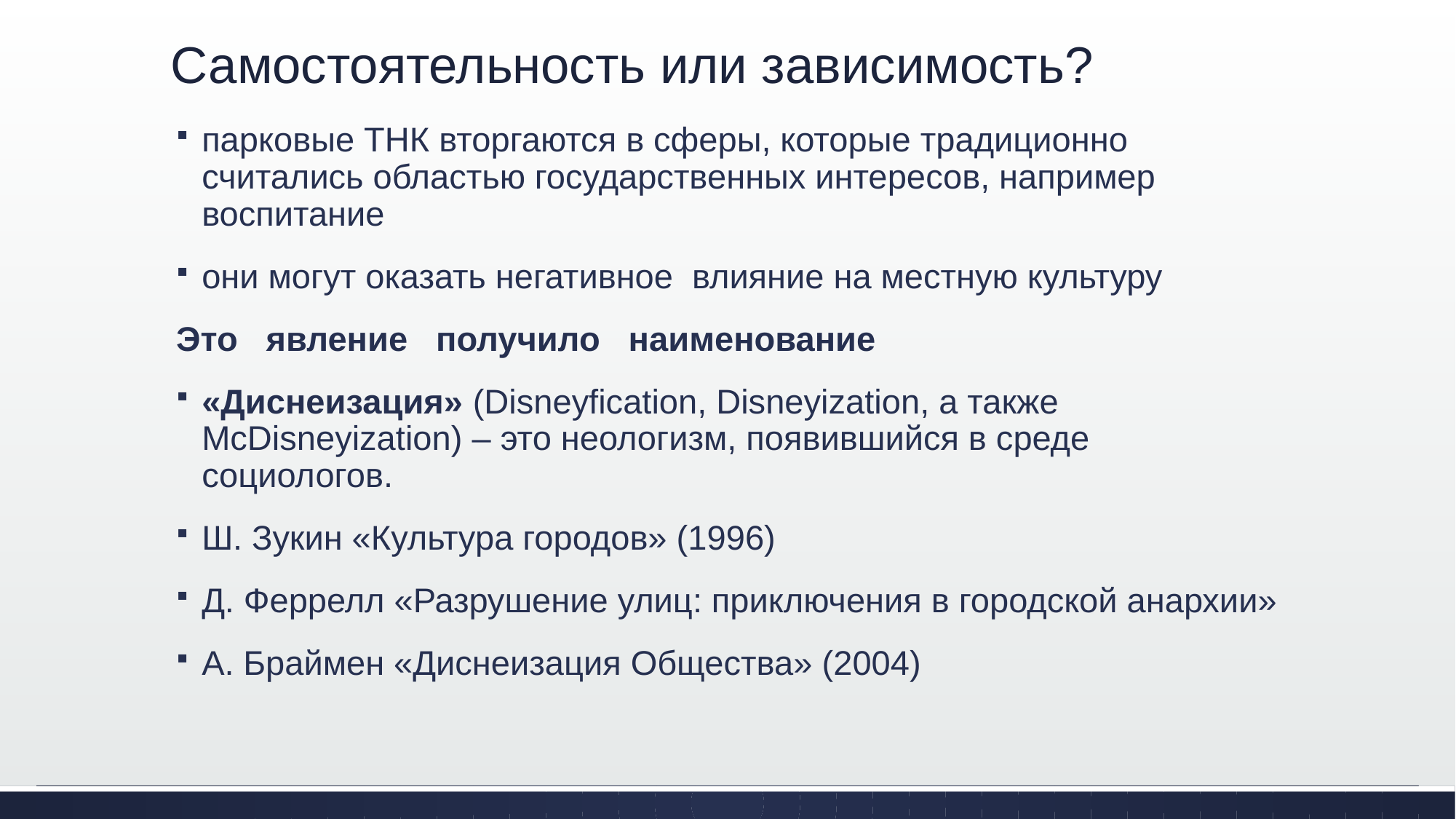

# Самостоятельность или зависимость?
парковые ТНК вторгаются в сферы, которые традиционно считались областью государственных интересов, например воспитание
они могут оказать негативное  влияние на местную культуру
Это   явление   получило   наименование
«Диснеизация» (Disneyfication, Disneyization, а также McDisneyization) – это неологизм, появившийся в среде социологов.
Ш. Зукин «Культура городов» (1996)
Д. Феррелл «Разрушение улиц: приключения в городской анархии»
А. Браймен «Диснеизация Общества» (2004)